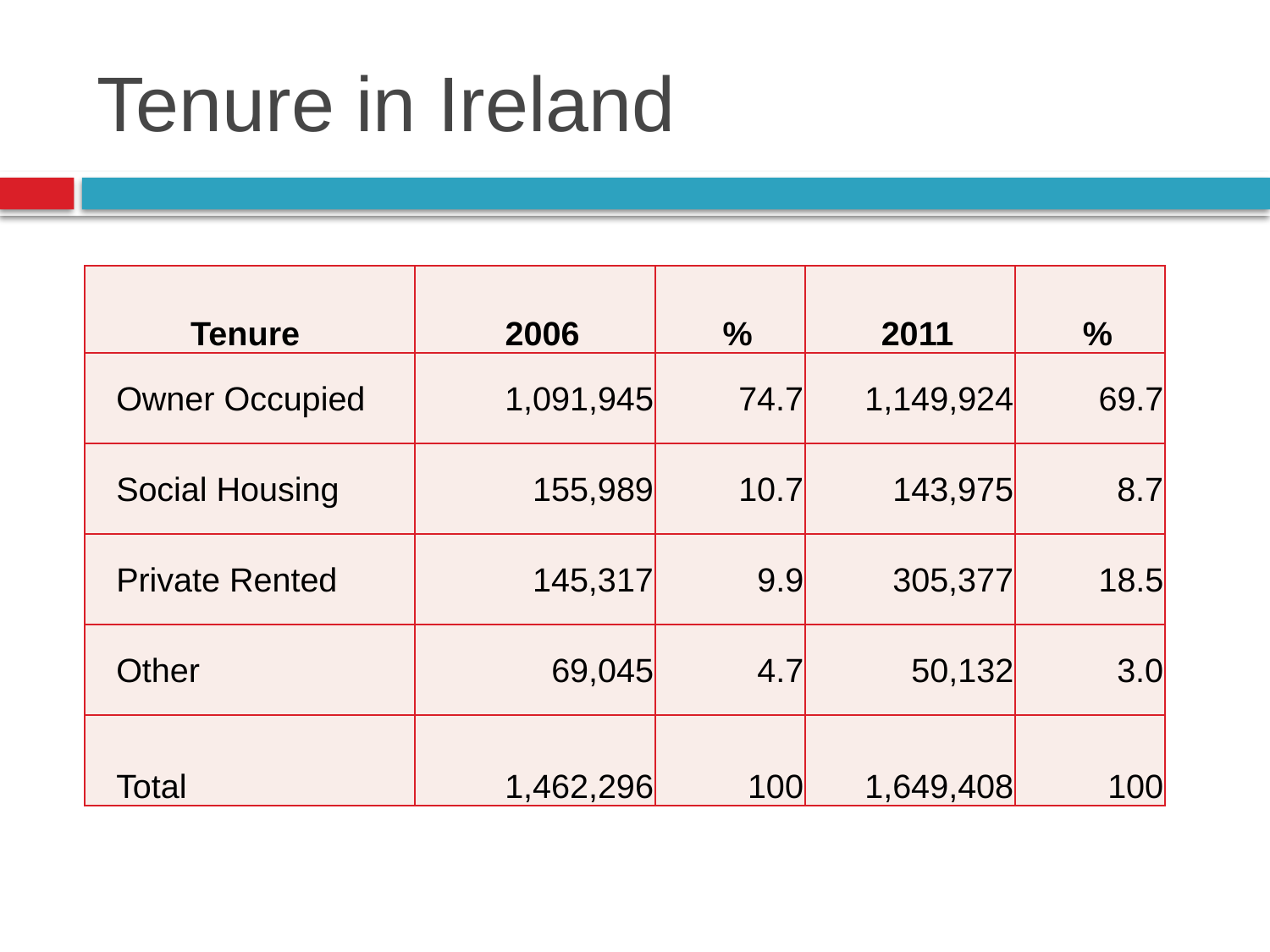

# Tenure in Ireland
| Tenure | 2006 | % | 2011 | % |
| --- | --- | --- | --- | --- |
| Owner Occupied | 1,091,945 | 74.7 | 1,149,924 | 69.7 |
| Social Housing | 155,989 | 10.7 | 143,975 | 8.7 |
| Private Rented | 145,317 | 9.9 | 305,377 | 18.5 |
| Other | 69,045 | 4.7 | 50,132 | 3.0 |
| Total | 1,462,296 | 100 | 1,649,408 | 100 |